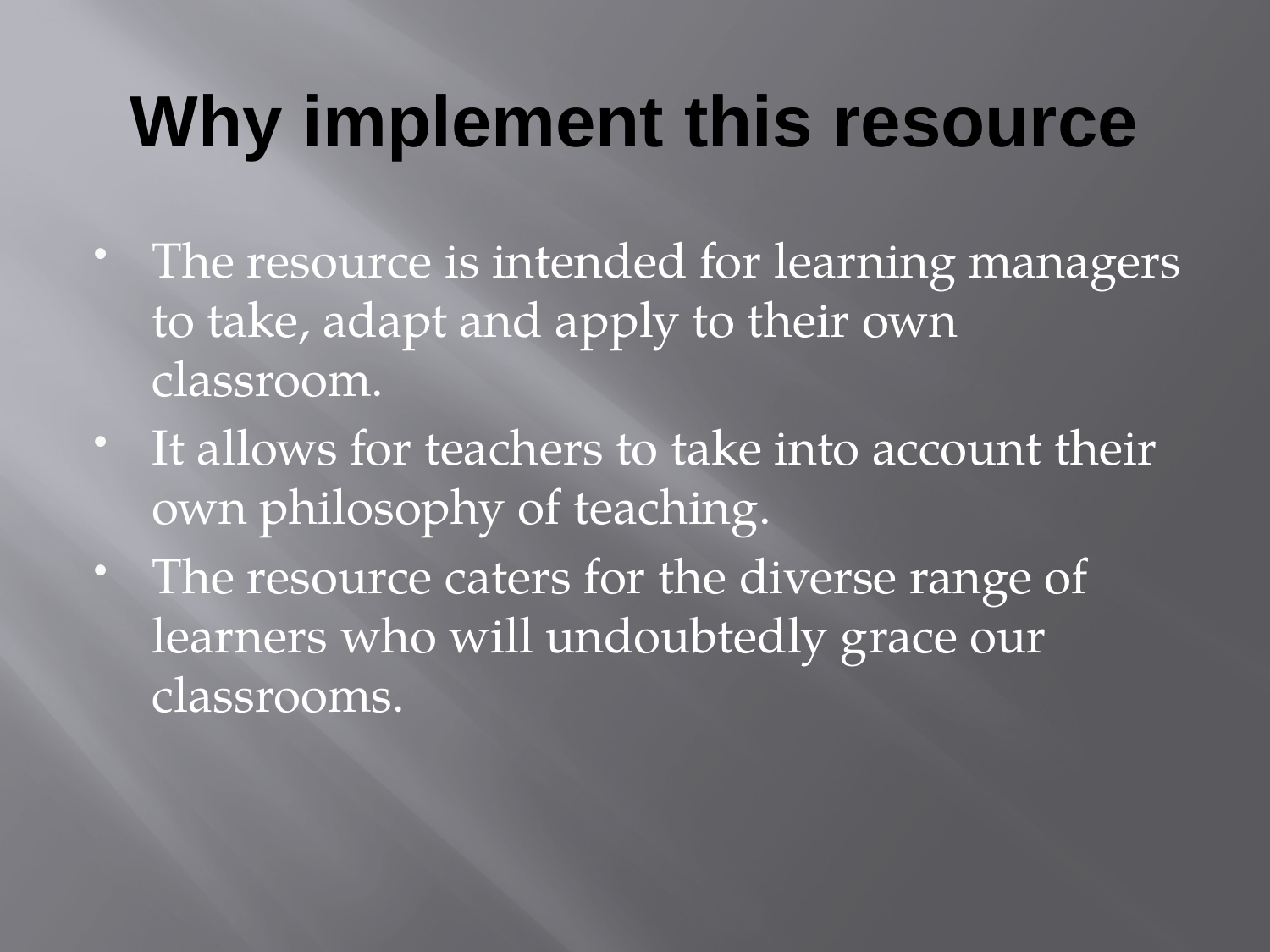

# Why implement this resource
The resource is intended for learning managers to take, adapt and apply to their own classroom.
It allows for teachers to take into account their own philosophy of teaching.
The resource caters for the diverse range of learners who will undoubtedly grace our classrooms.